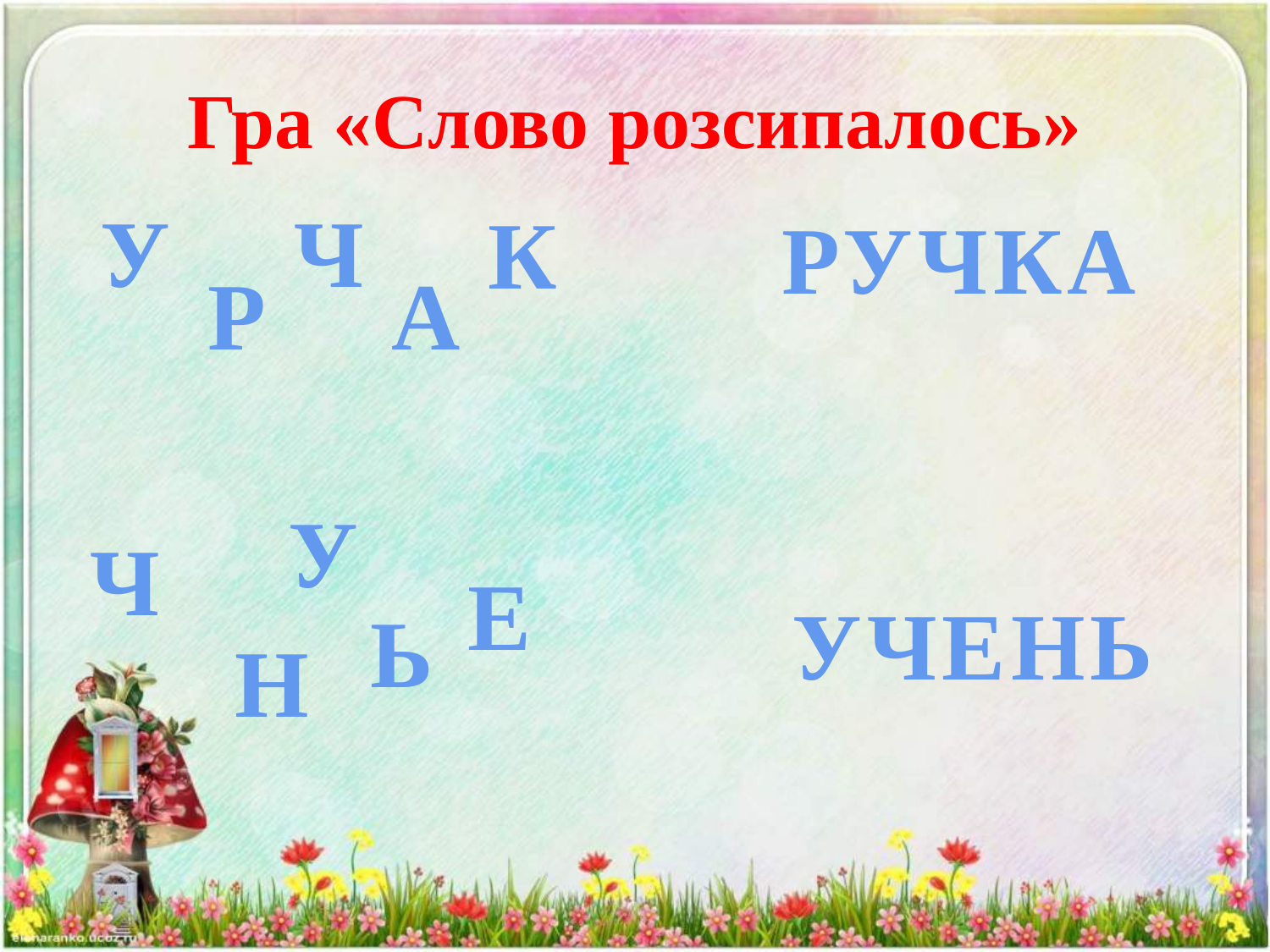

# Гра «Слово розсипалось»
У
Ч
К
РУЧКА
А
Р
У
Ч
Е
УЧЕНЬ
Ь
Н